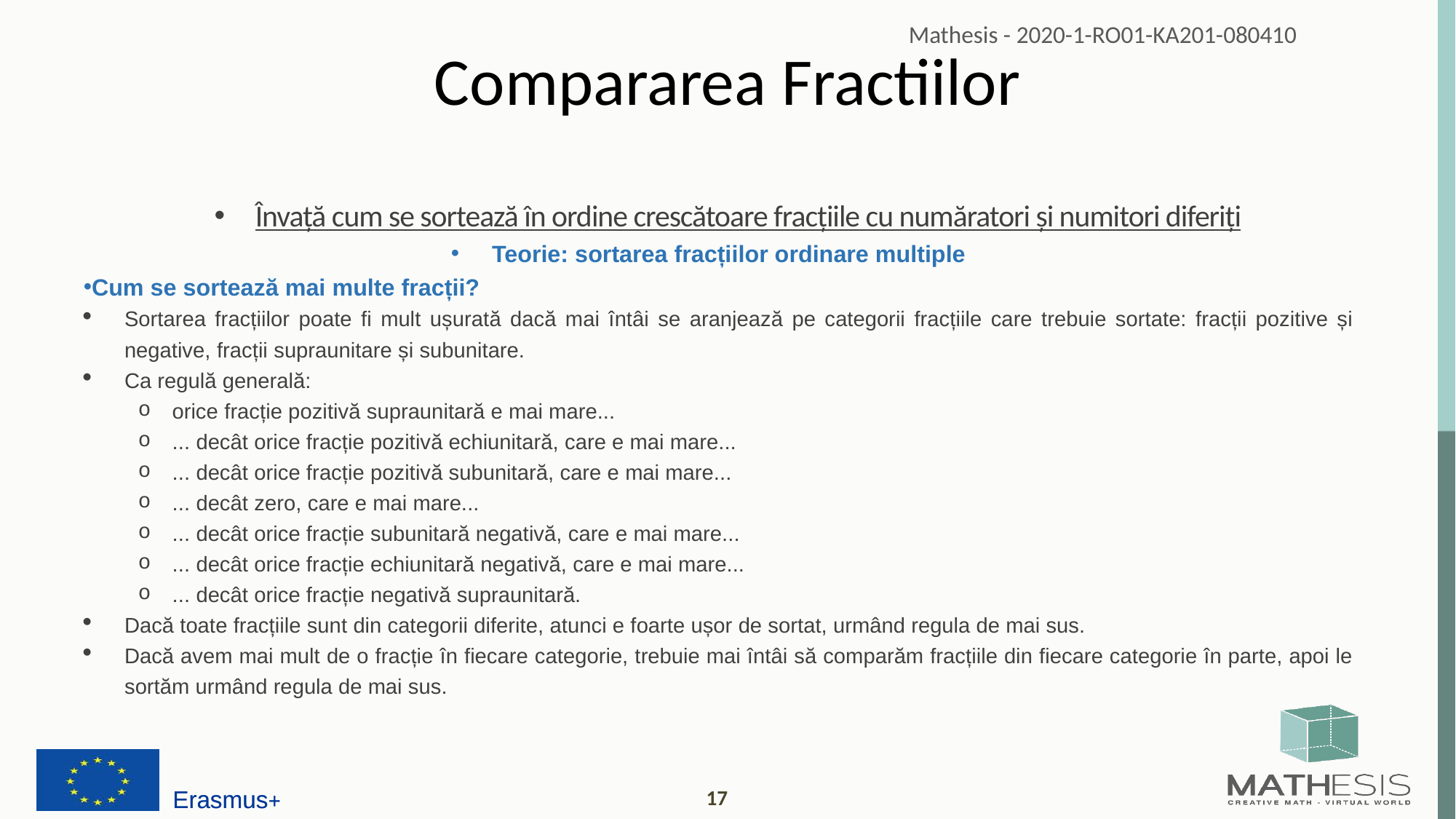

# Compararea Fractiilor
Învață cum se sortează în ordine crescătoare fracțiile cu număratori și numitori diferiți
Teorie: sortarea fracțiilor ordinare multiple
Cum se sortează mai multe fracții?
Sortarea fracțiilor poate fi mult ușurată dacă mai întâi se aranjează pe categorii fracțiile care trebuie sortate: fracții pozitive și negative, fracții supraunitare și subunitare.
Ca regulă generală:
orice fracție pozitivă supraunitară e mai mare...
... decât orice fracție pozitivă echiunitară, care e mai mare...
... decât orice fracție pozitivă subunitară, care e mai mare...
... decât zero, care e mai mare...
... decât orice fracție subunitară negativă, care e mai mare...
... decât orice fracție echiunitară negativă, care e mai mare...
... decât orice fracție negativă supraunitară.
Dacă toate fracțiile sunt din categorii diferite, atunci e foarte ușor de sortat, urmând regula de mai sus.
Dacă avem mai mult de o fracție în fiecare categorie, trebuie mai întâi să comparăm fracțiile din fiecare categorie în parte, apoi le sortăm urmând regula de mai sus.